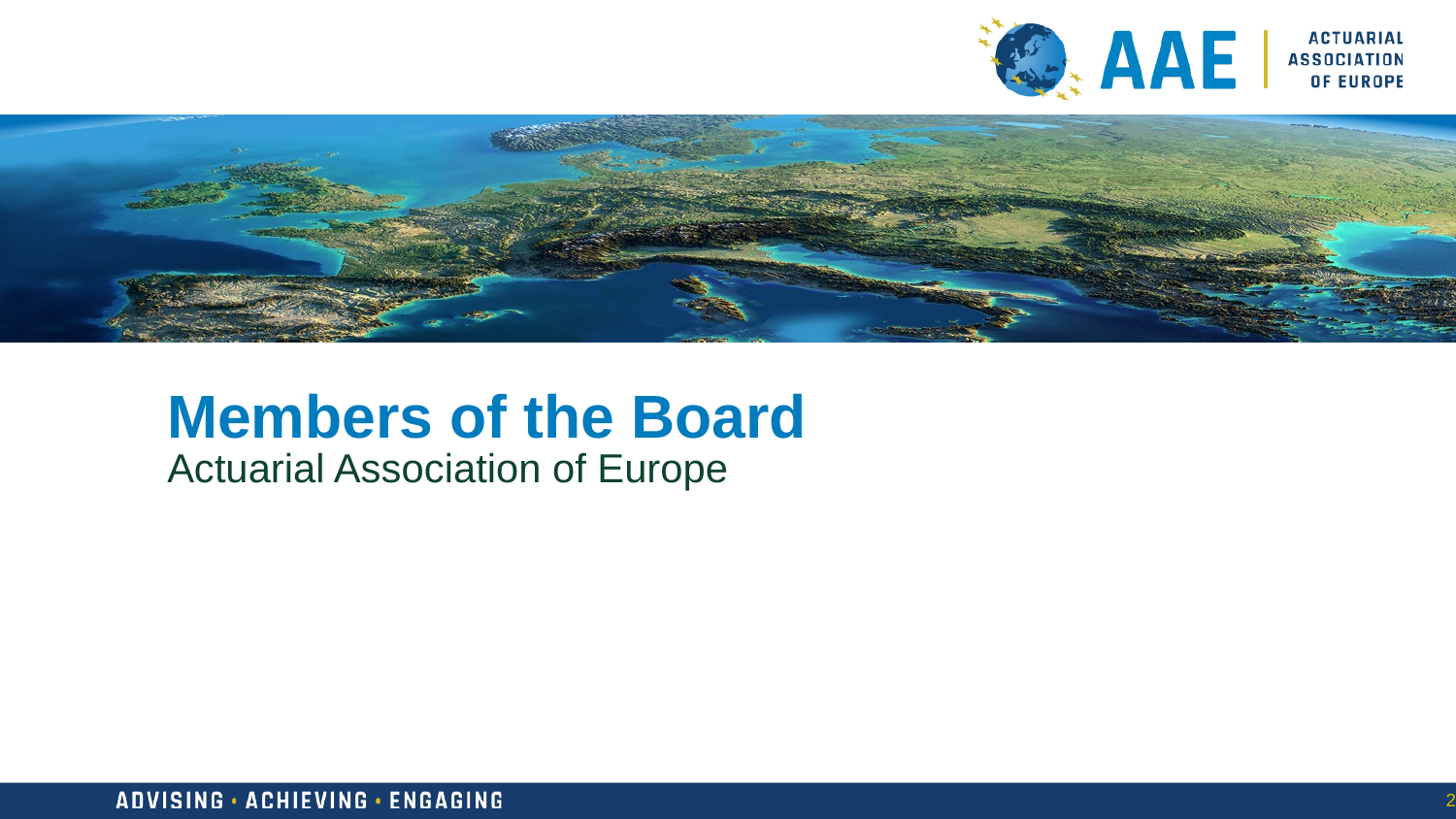

# Members of the Board
Actuarial Association of Europe
2